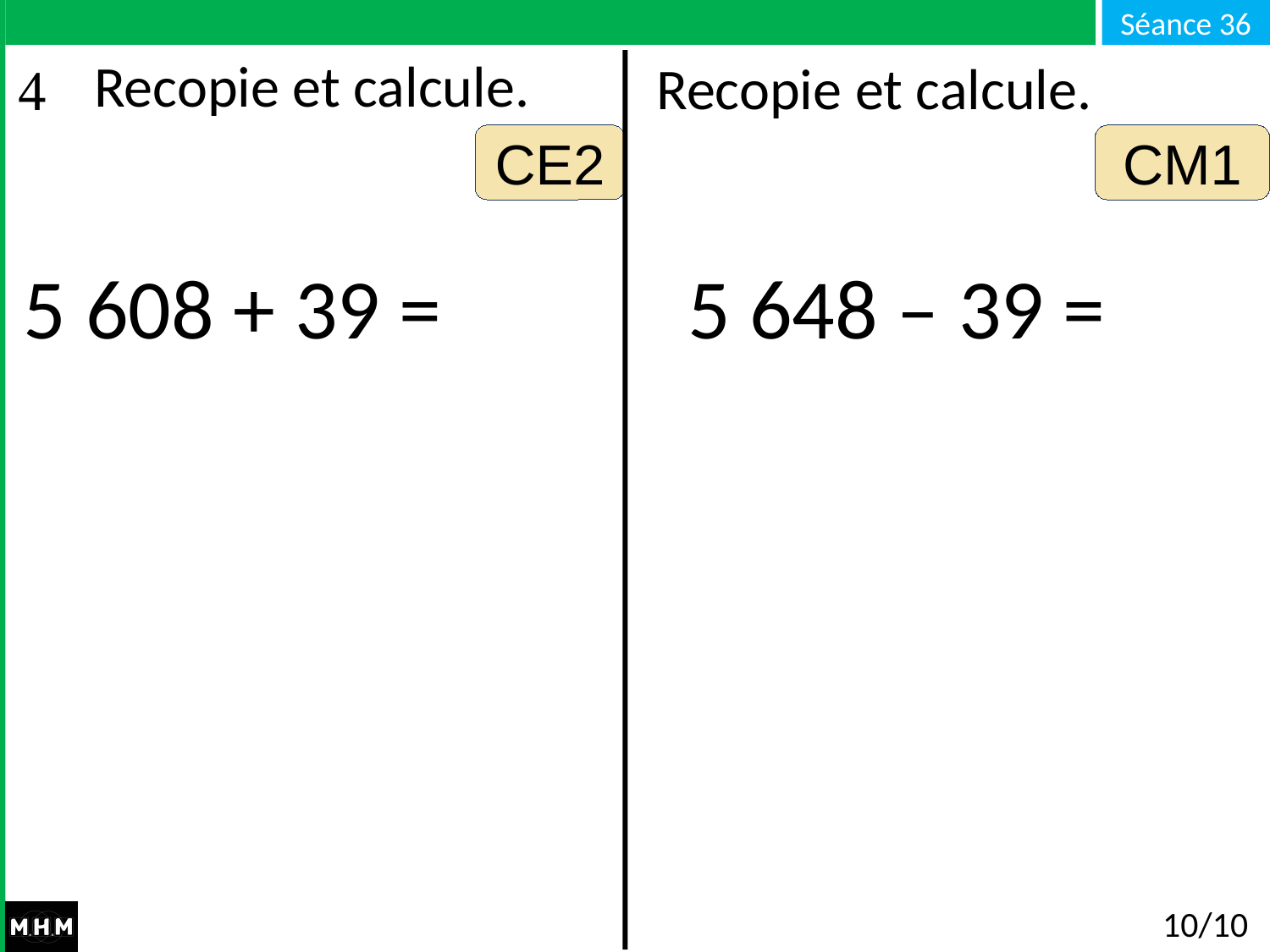

# Recopie et calcule.
Recopie et calcule.
CE2
CM1
5 608 + 39 =
5 648 – 39 =
10/10